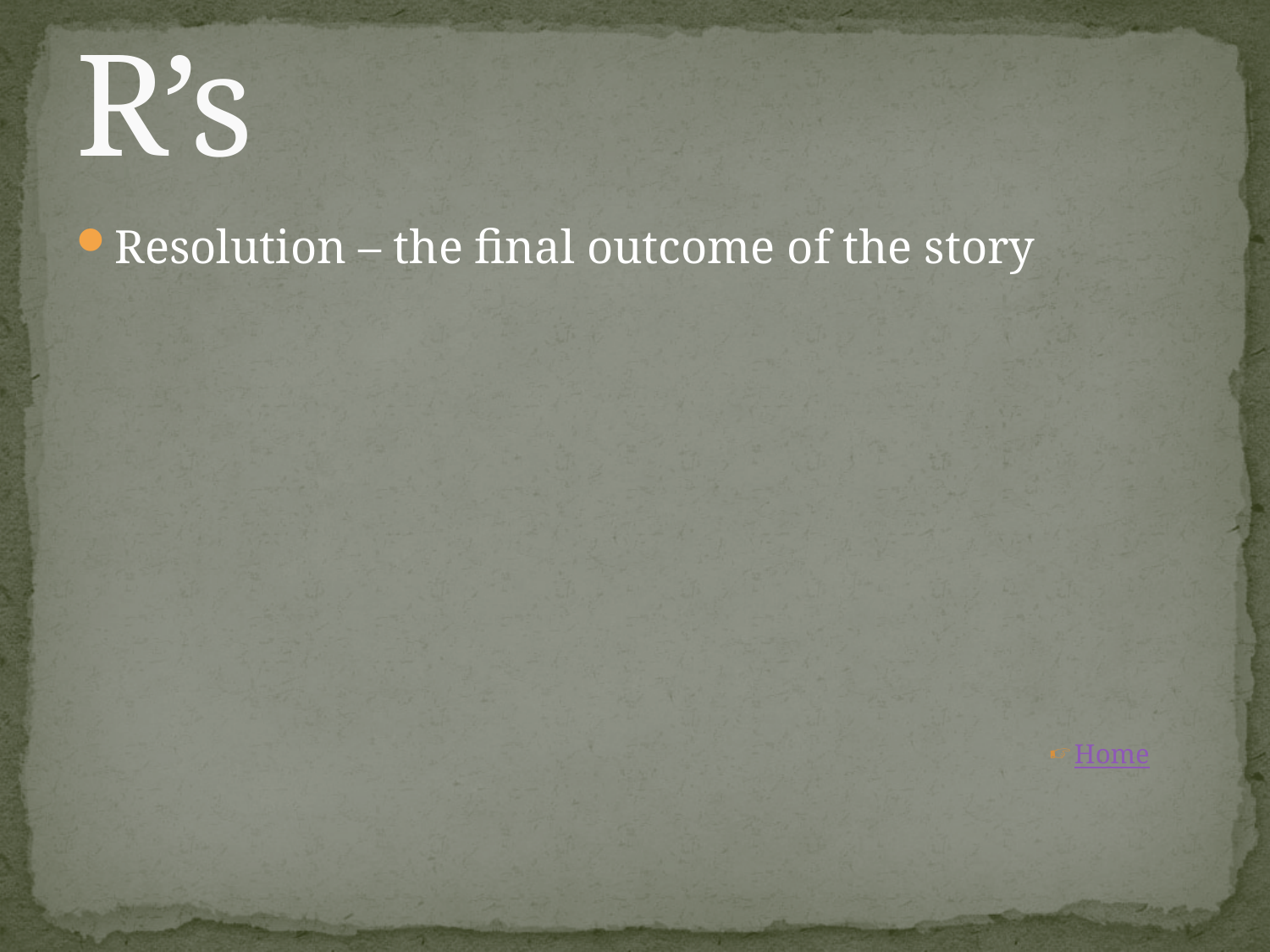

# R’s
Resolution – the final outcome of the story

Home